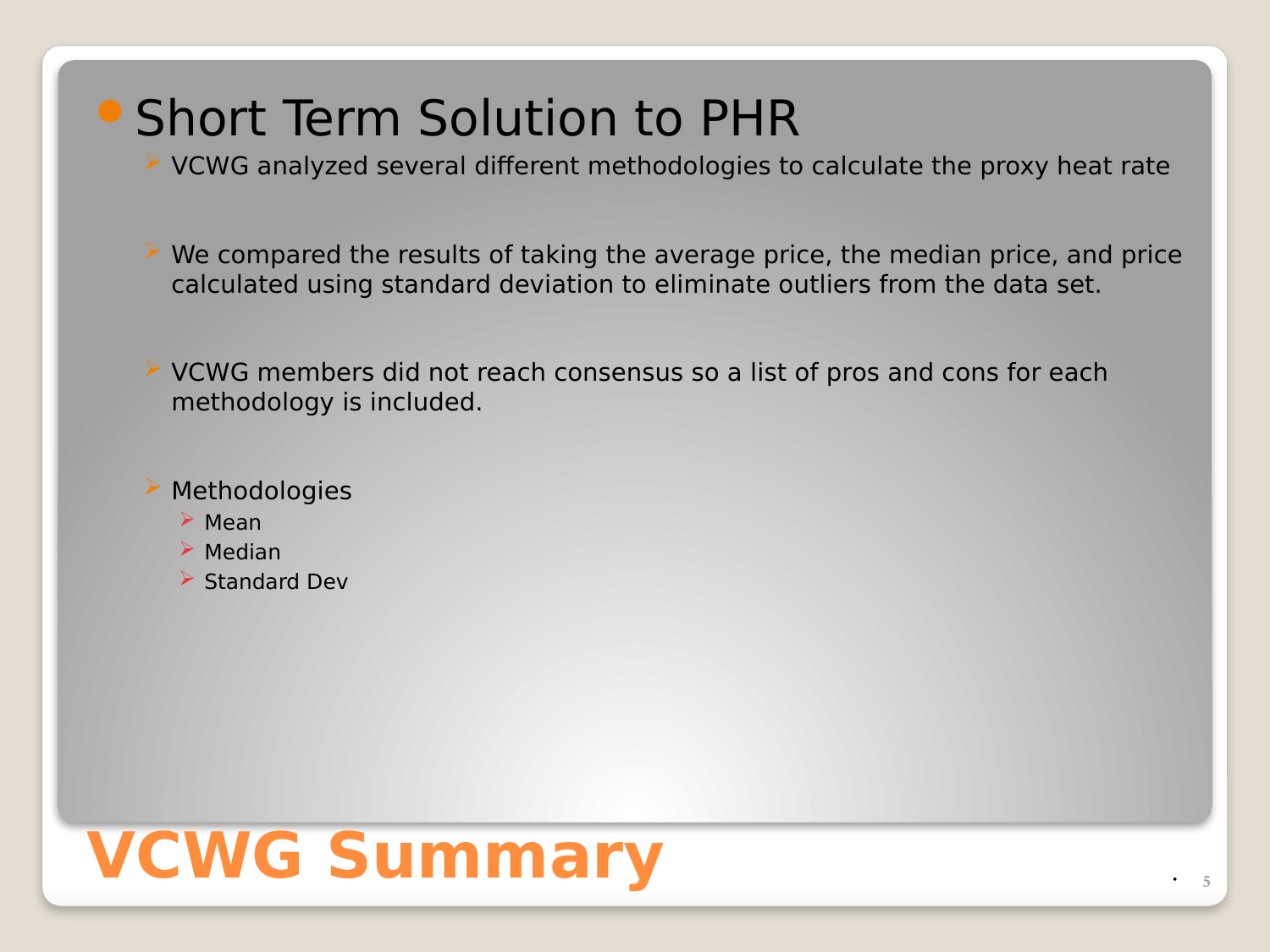

Short Term Solution to PHR
VCWG analyzed several different methodologies to calculate the proxy heat rate

We compared the results of taking the average price, the median price, and price calculated using standard deviation to eliminate outliers from the data set.

VCWG members did not reach consensus so a list of pros and cons for each methodology is included.

Methodologies
Mean
Median
Standard Dev

# VCWG Summary
5